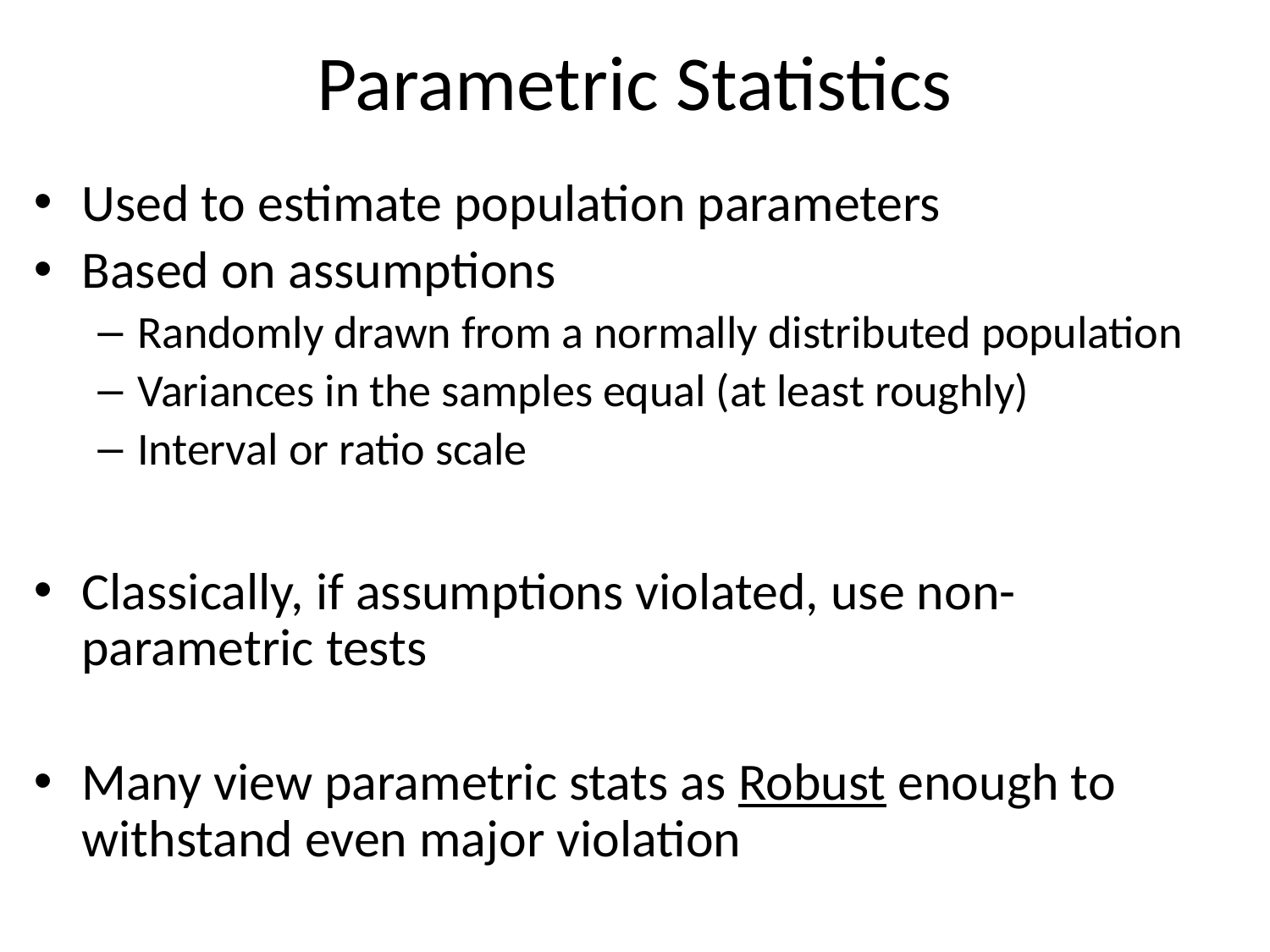

# Parametric Statistics
Used to estimate population parameters
Based on assumptions
Randomly drawn from a normally distributed population
Variances in the samples equal (at least roughly)
Interval or ratio scale

Classically, if assumptions violated, use non-parametric tests

Many view parametric stats as Robust enough to withstand even major violation